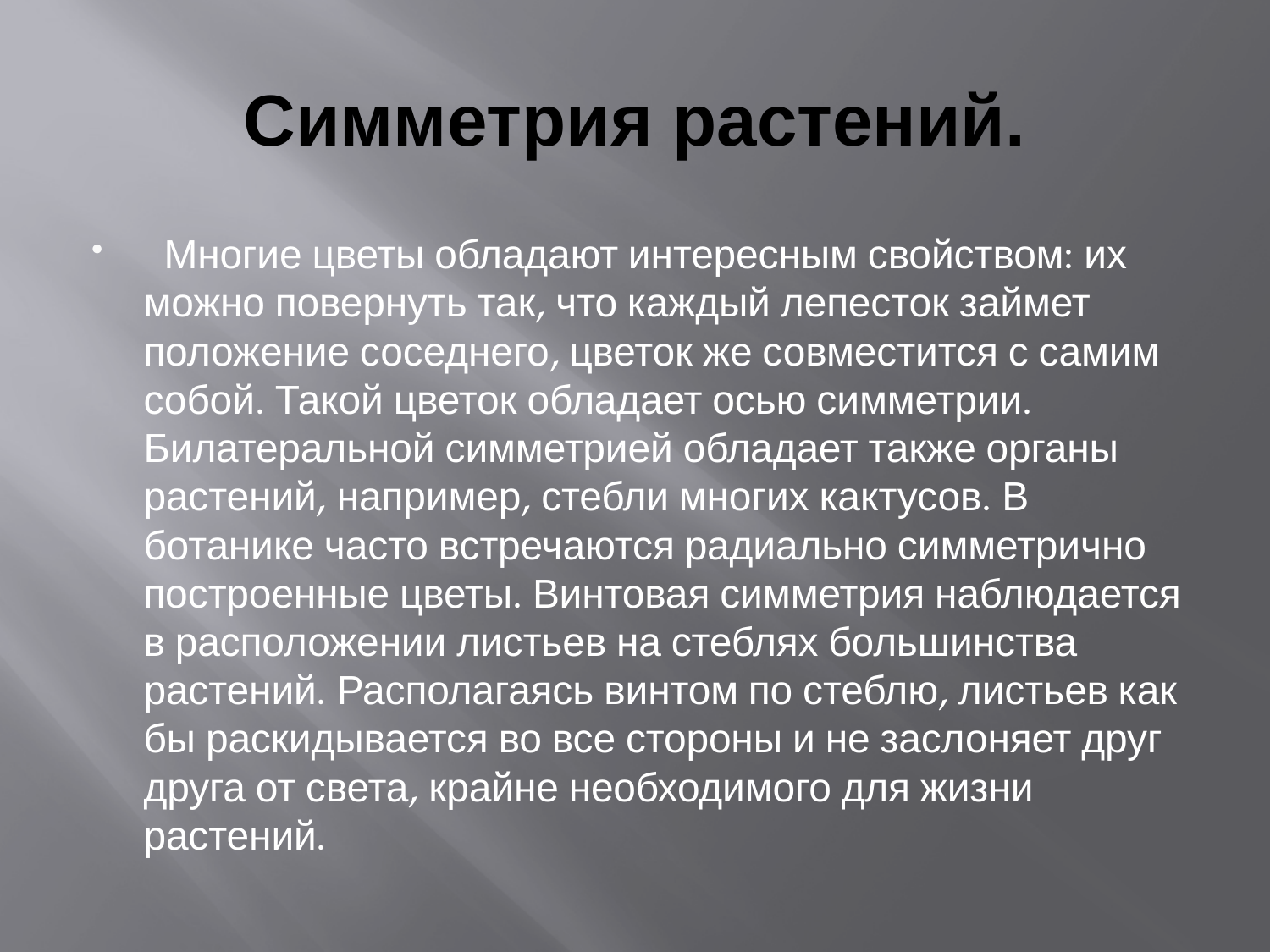

# Симметрия растений.
  Многие цветы обладают интересным свойством: их можно повернуть так, что каждый лепесток займет положение соседнего, цветок же совместится с самим собой. Такой цветок обладает осью симметрии. Билатеральной симметрией обладает также органы растений, например, стебли многих кактусов. В ботанике часто встречаются радиально симметрично построенные цветы. Винтовая симметрия наблюдается в расположении листьев на стеблях большинства растений. Располагаясь винтом по стеблю, листьев как бы раскидывается во все стороны и не заслоняет друг друга от света, крайне необходимого для жизни растений.